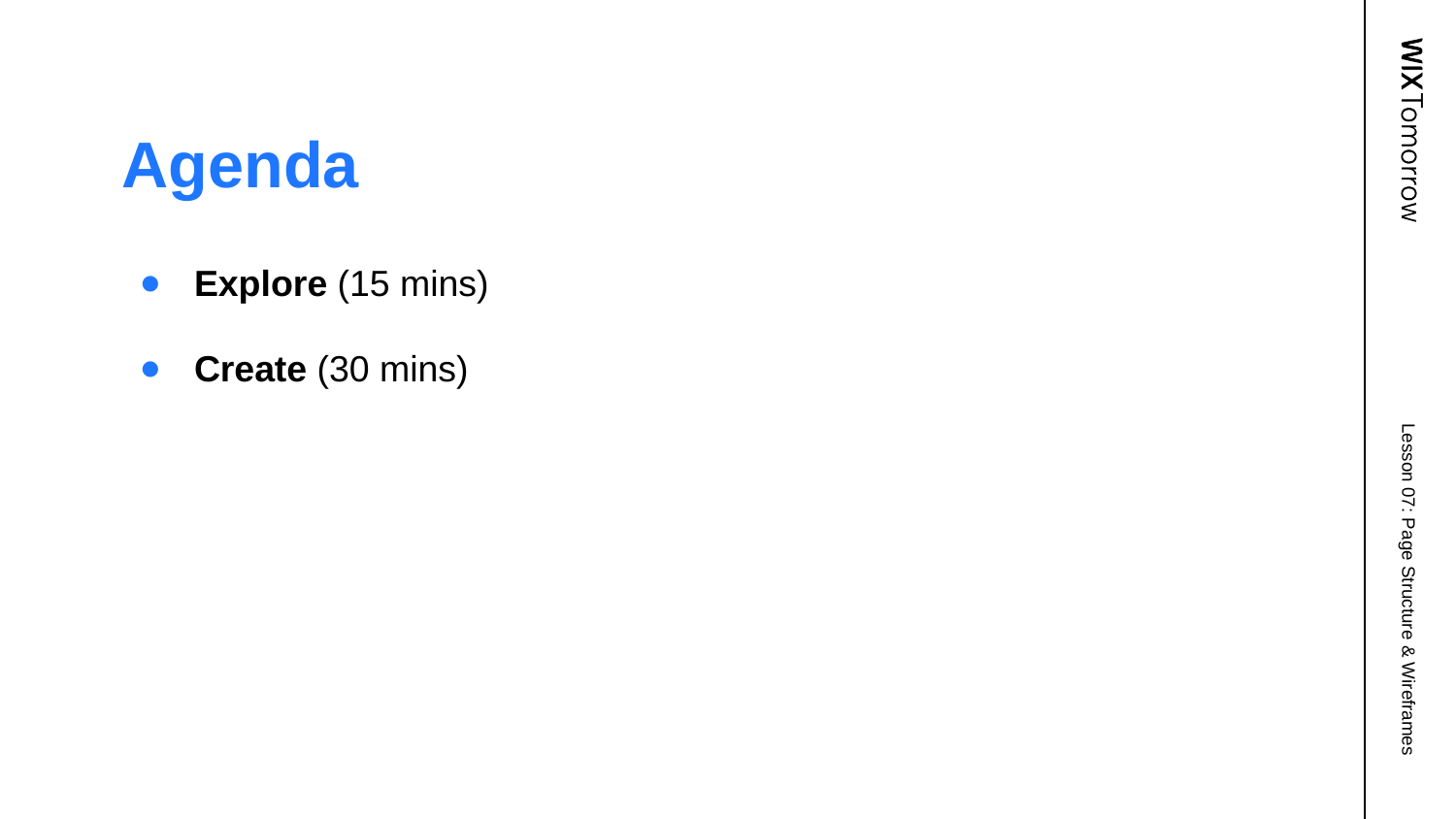

# Agenda
Explore (15 mins)
Create (30 mins)